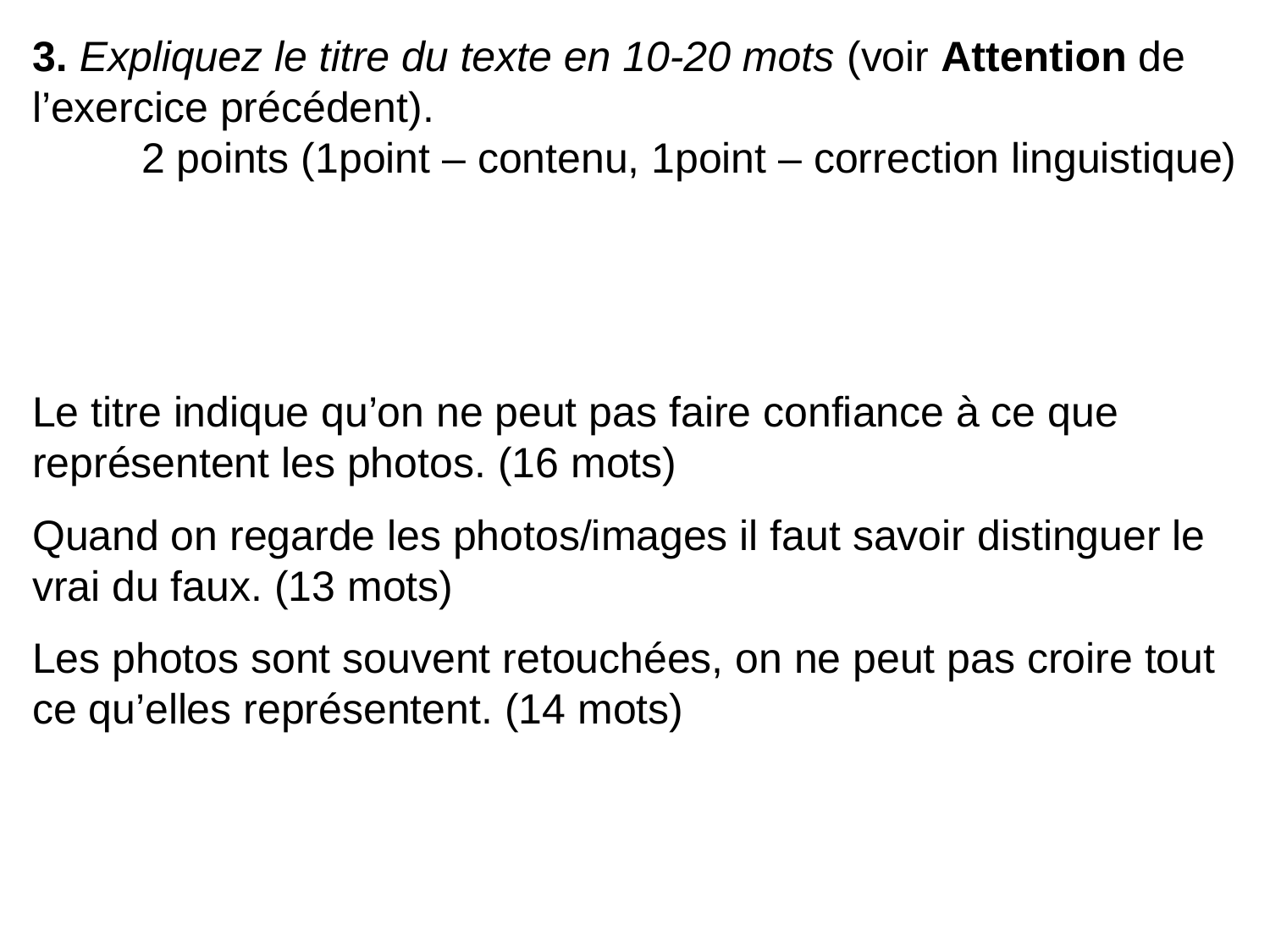

3. Expliquez le titre du texte en 10-20 mots (voir Attention de l’exercice précédent).
2 points (1point – contenu, 1point – correction linguistique)

Le titre indique qu’on ne peut pas faire confiance à ce que représentent les photos. (16 mots)
Quand on regarde les photos/images il faut savoir distinguer le vrai du faux. (13 mots)
Les photos sont souvent retouchées, on ne peut pas croire tout ce qu’elles représentent. (14 mots)